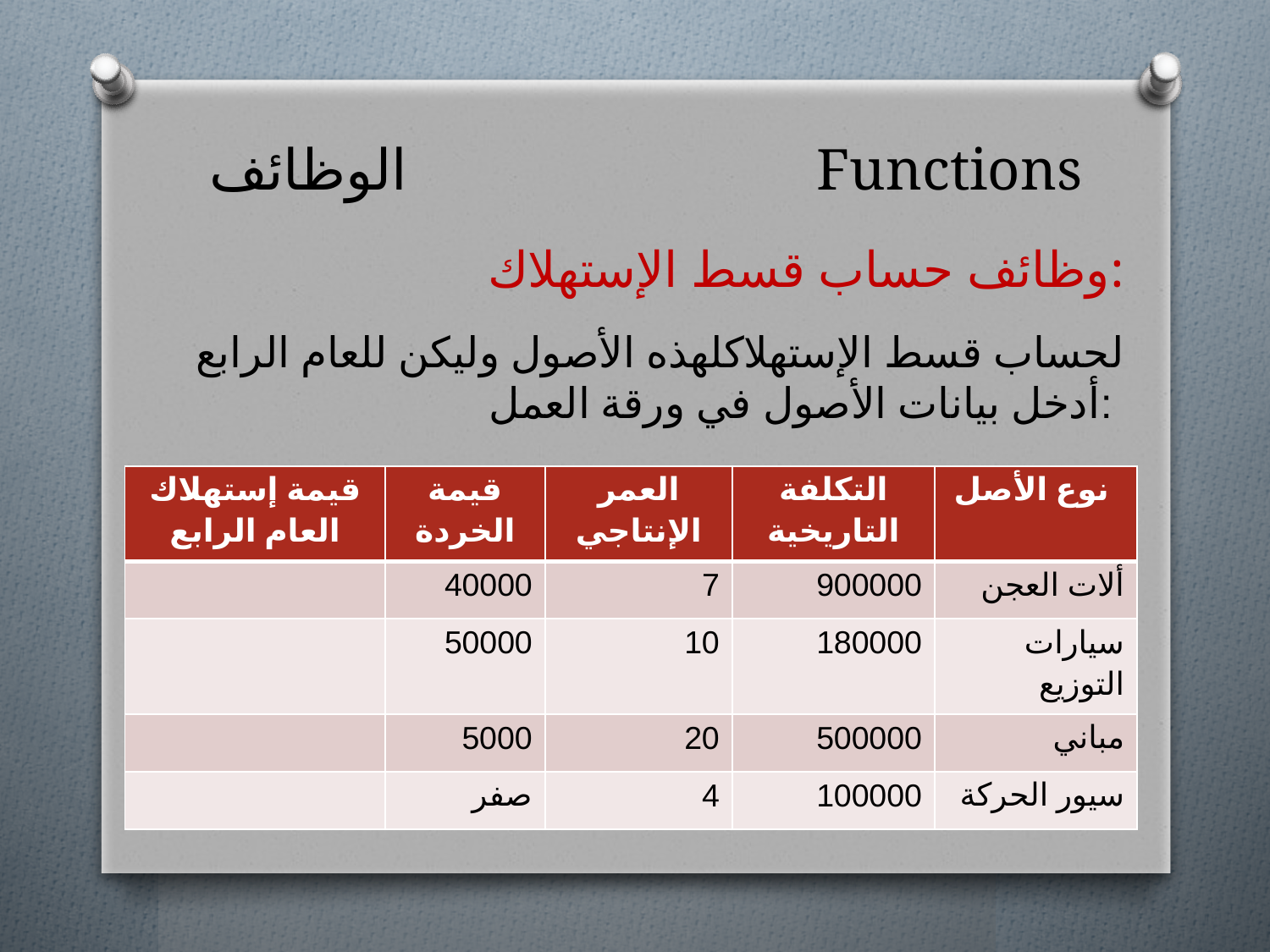

# الوظائف                            Functions
وظائف حساب قسط الإستهلاك:
لحساب قسط الإستهلاكلهذه الأصول وليكن للعام الرابع أدخل بيانات الأصول في ورقة العمل:
| قيمة إستهلاك العام الرابع | قيمة الخردة | العمر الإنتاجي | التكلفة التاريخية | نوع الأصل |
| --- | --- | --- | --- | --- |
|  | 40000 | 7 | 900000 | ألات العجن |
|  | 50000 | 10 | 180000 | سيارات التوزيع |
|  | 5000 | 20 | 500000 | مباني |
|  | صفر | 4 | 100000 | سيور الحركة |